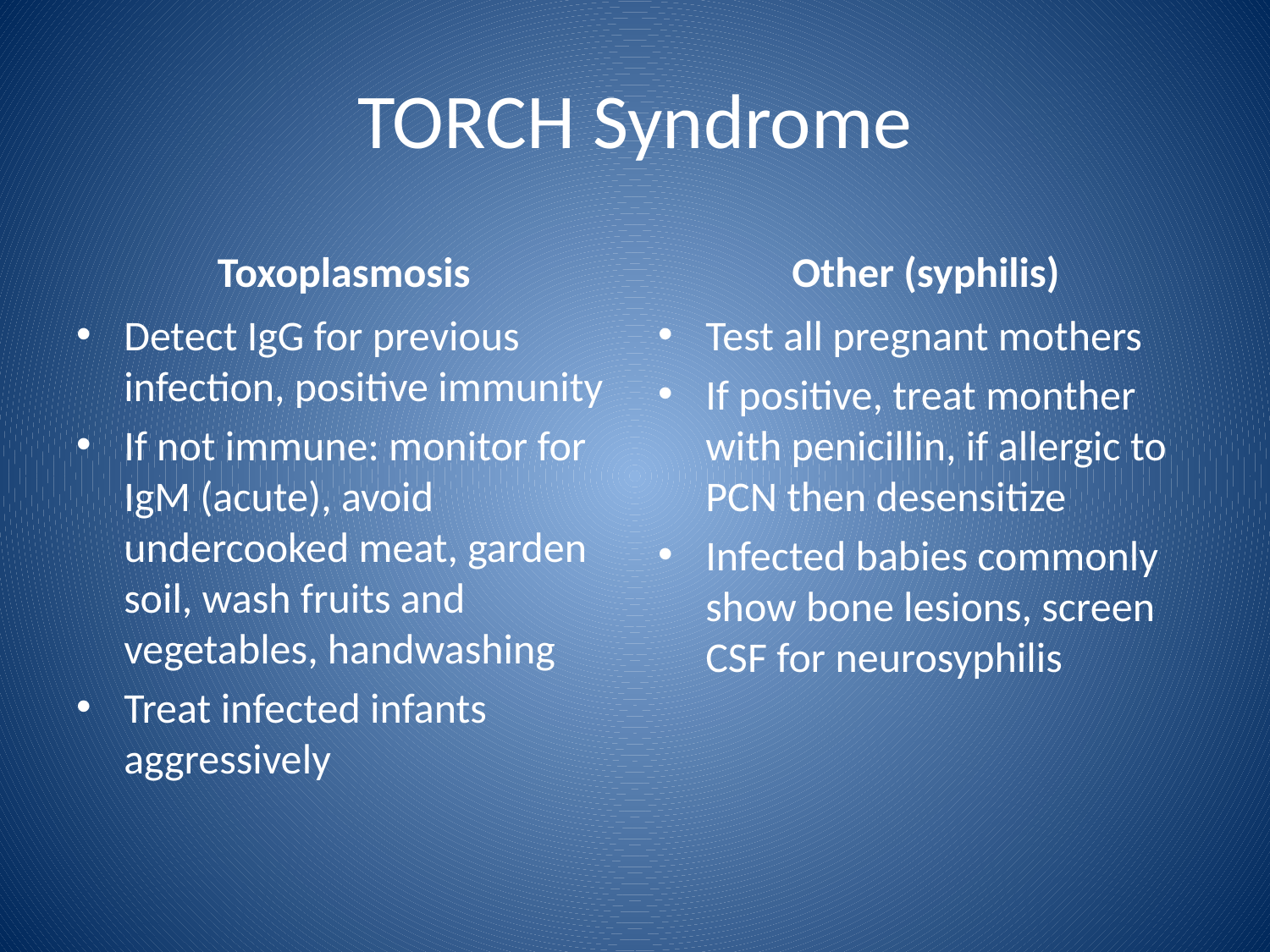

# TORCH Syndrome
Toxoplasmosis
Other (syphilis)
Detect IgG for previous infection, positive immunity
If not immune: monitor for IgM (acute), avoid undercooked meat, garden soil, wash fruits and vegetables, handwashing
Treat infected infants aggressively
Test all pregnant mothers
If positive, treat monther with penicillin, if allergic to PCN then desensitize
Infected babies commonly show bone lesions, screen CSF for neurosyphilis